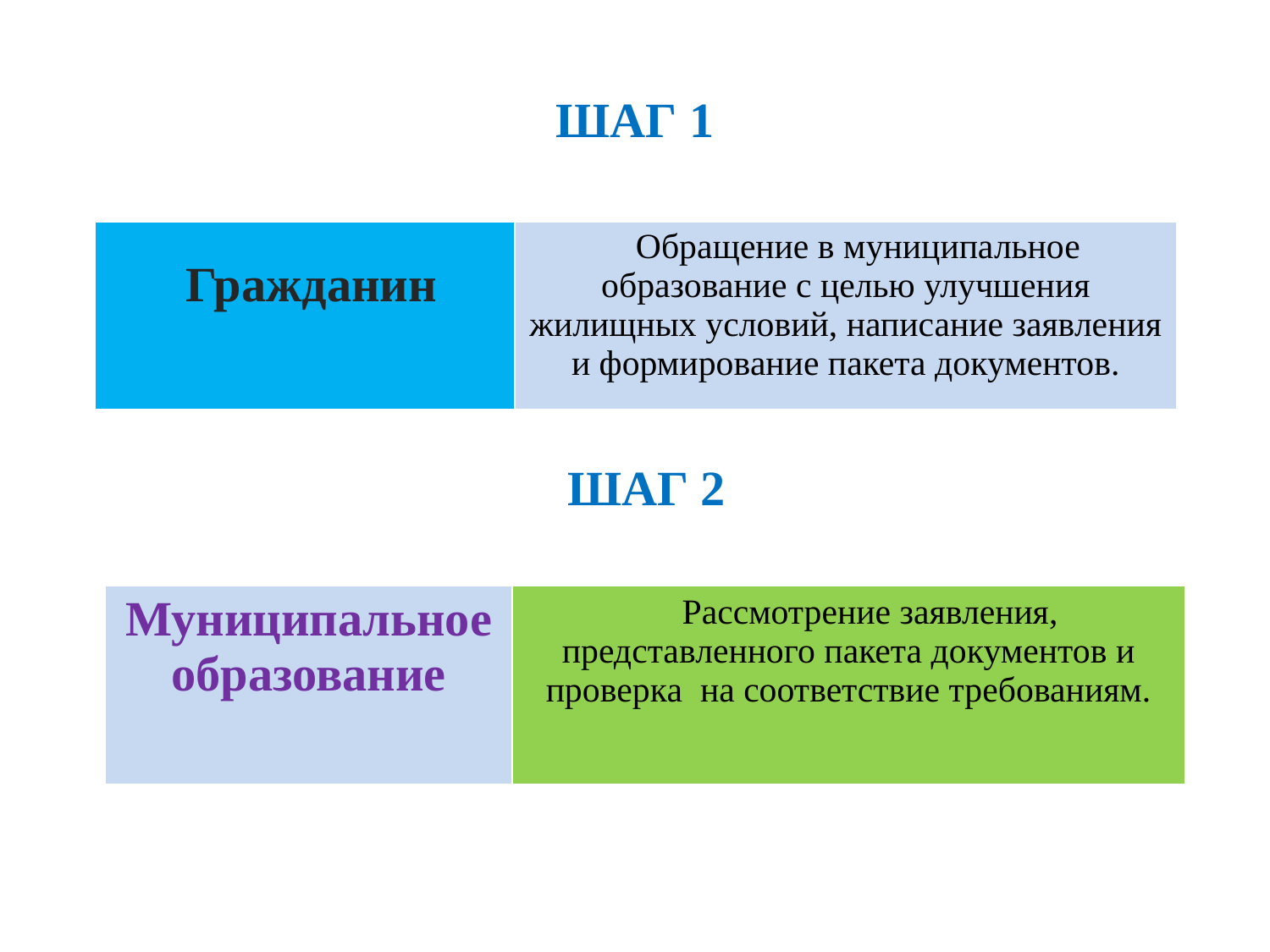

# ШАГ 1
|  |  |
| --- | --- |
| Гражданин | Обращение в муниципальное образование с целью улучшения жилищных условий, написание заявления и формирование пакета документов. |

ШАГ 2
| Муниципальное образование | Рассмотрение заявления, представленного пакета документов и проверка на соответствие требованиям. |
| --- | --- |